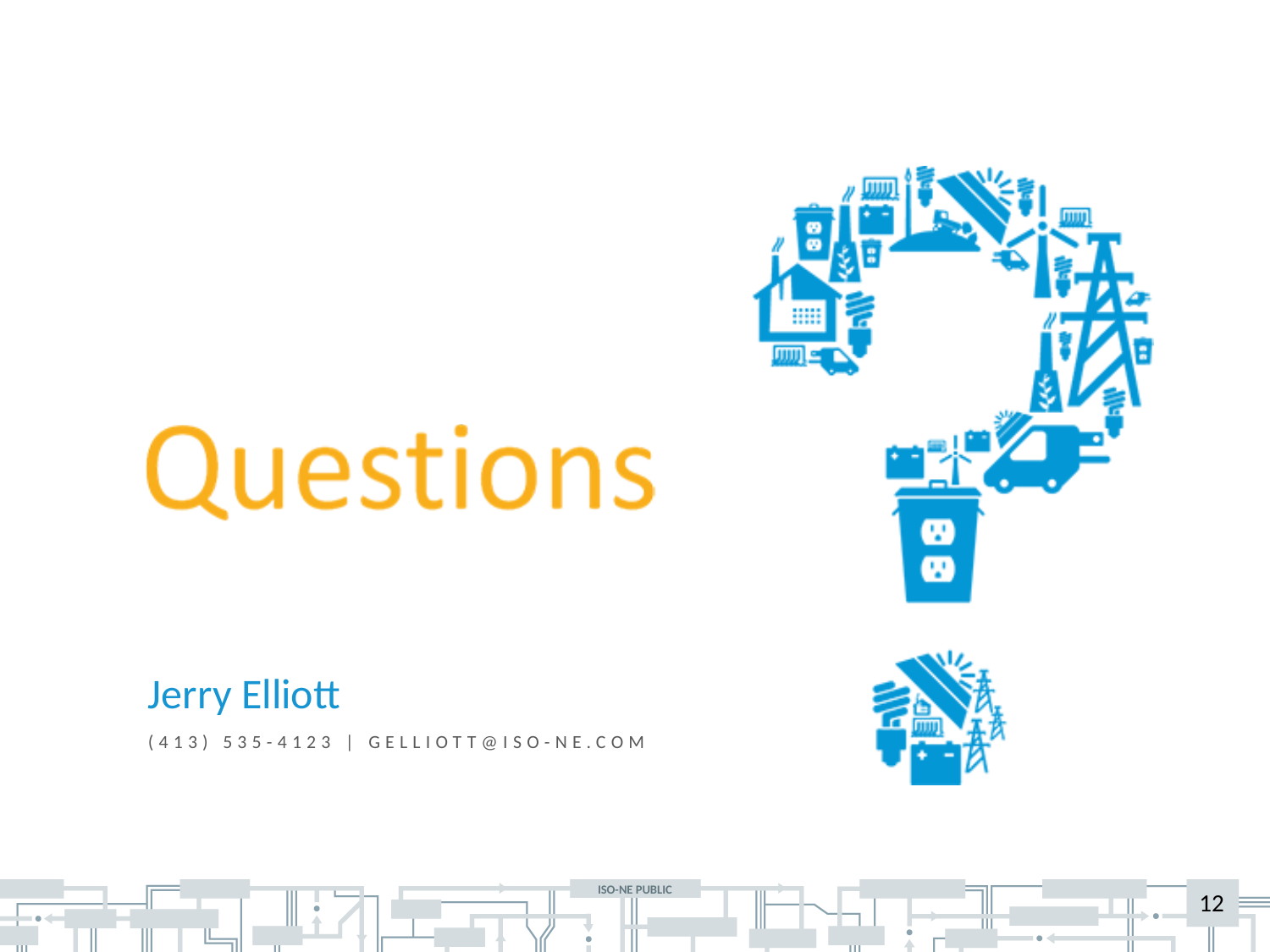

Jerry Elliott
(413) 535-4123 | gelliott@iso-ne.com

12